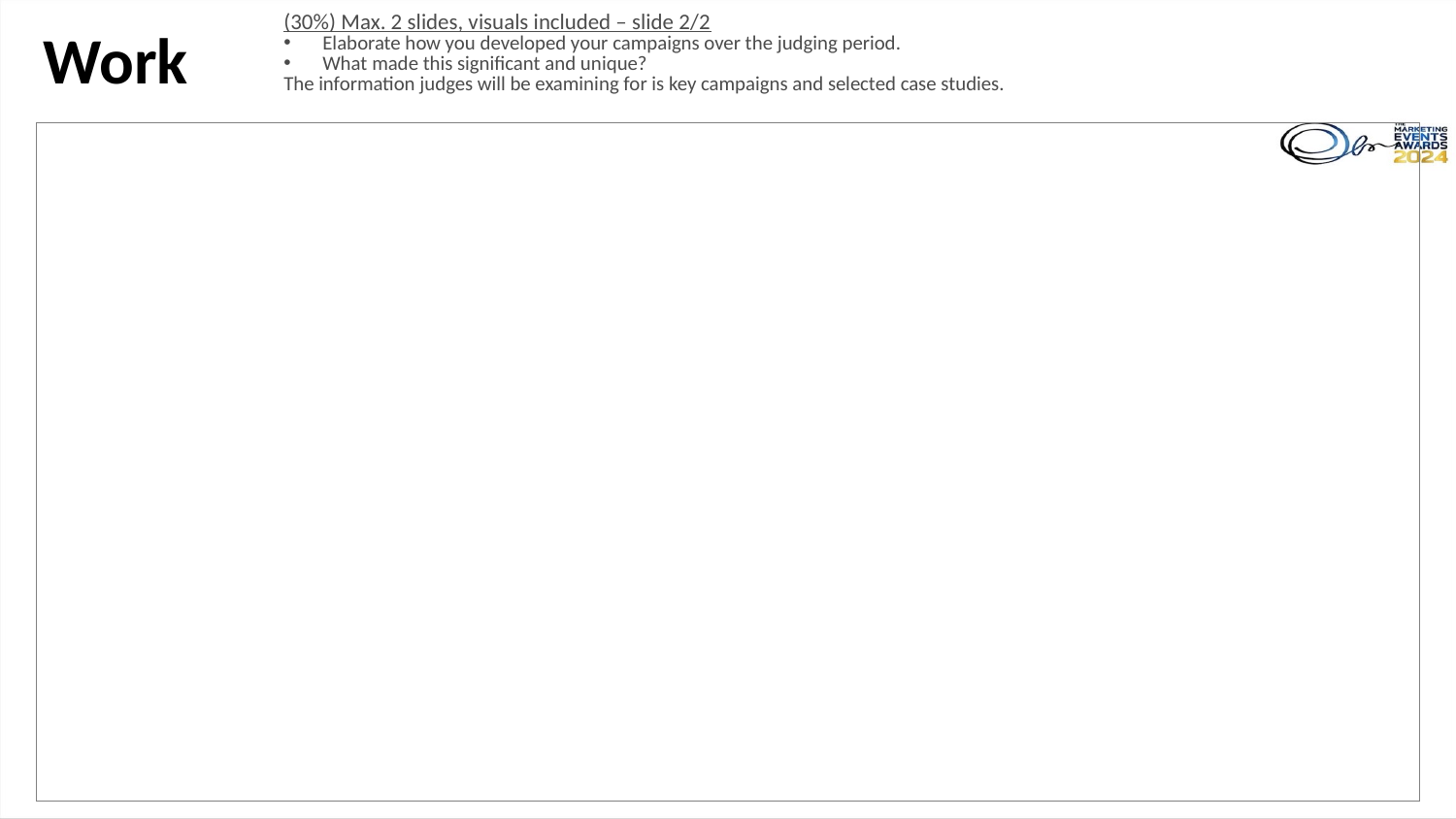

(30%) Max. 2 slides, visuals included – slide 2/2
 Elaborate how you developed your campaigns over the judging period.
 What made this significant and unique?
The information judges will be examining for is key campaigns and selected case studies.
Work
|  |
| --- |